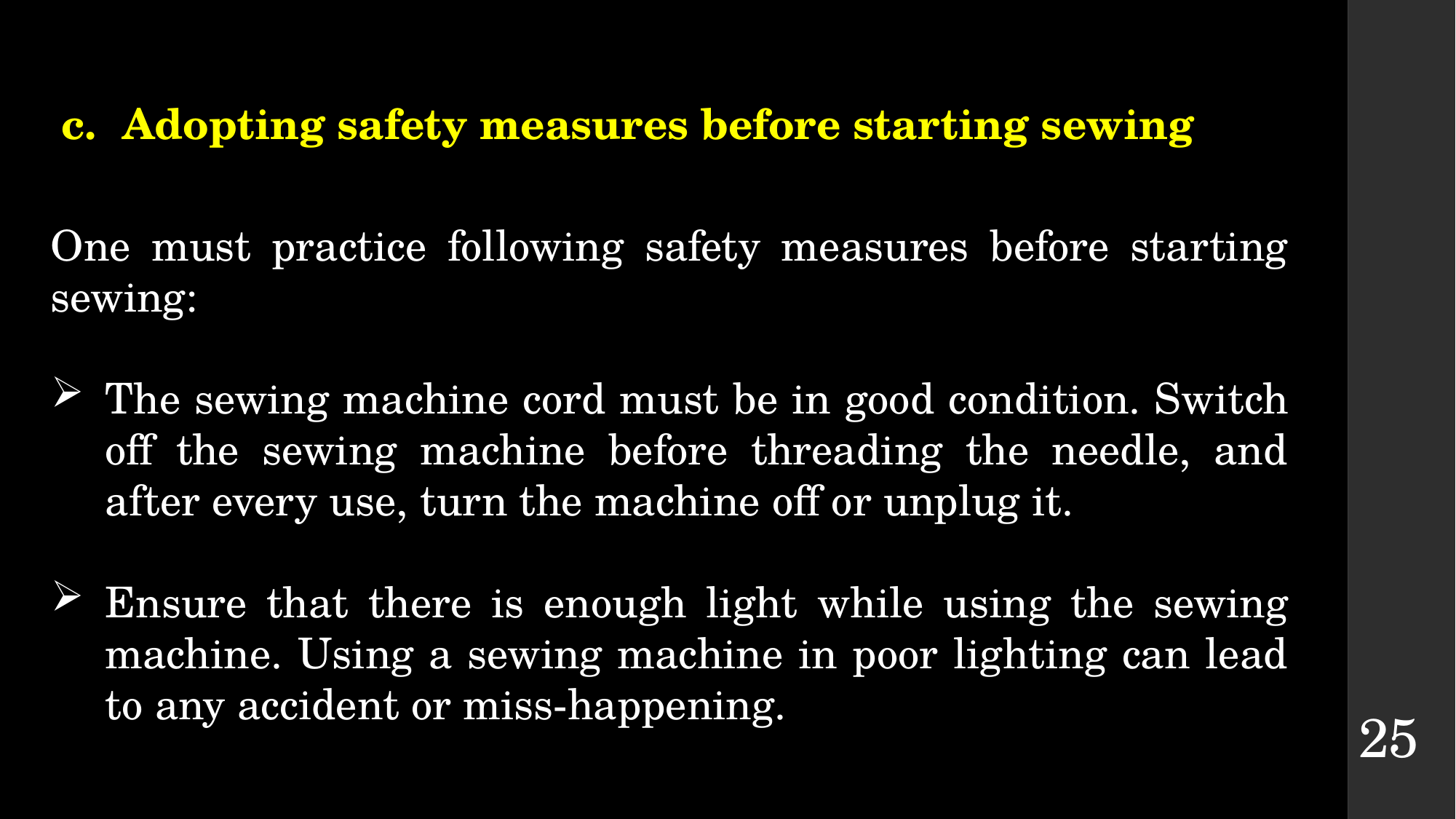

Adopting safety measures before starting sewing
One must practice following safety measures before starting sewing:

The sewing machine cord must be in good condition. Switch off the sewing machine before threading the needle, and after every use, turn the machine off or unplug it.

Ensure that there is enough light while using the sewing machine. Using a sewing machine in poor lighting can lead to any accident or miss-happening.
25